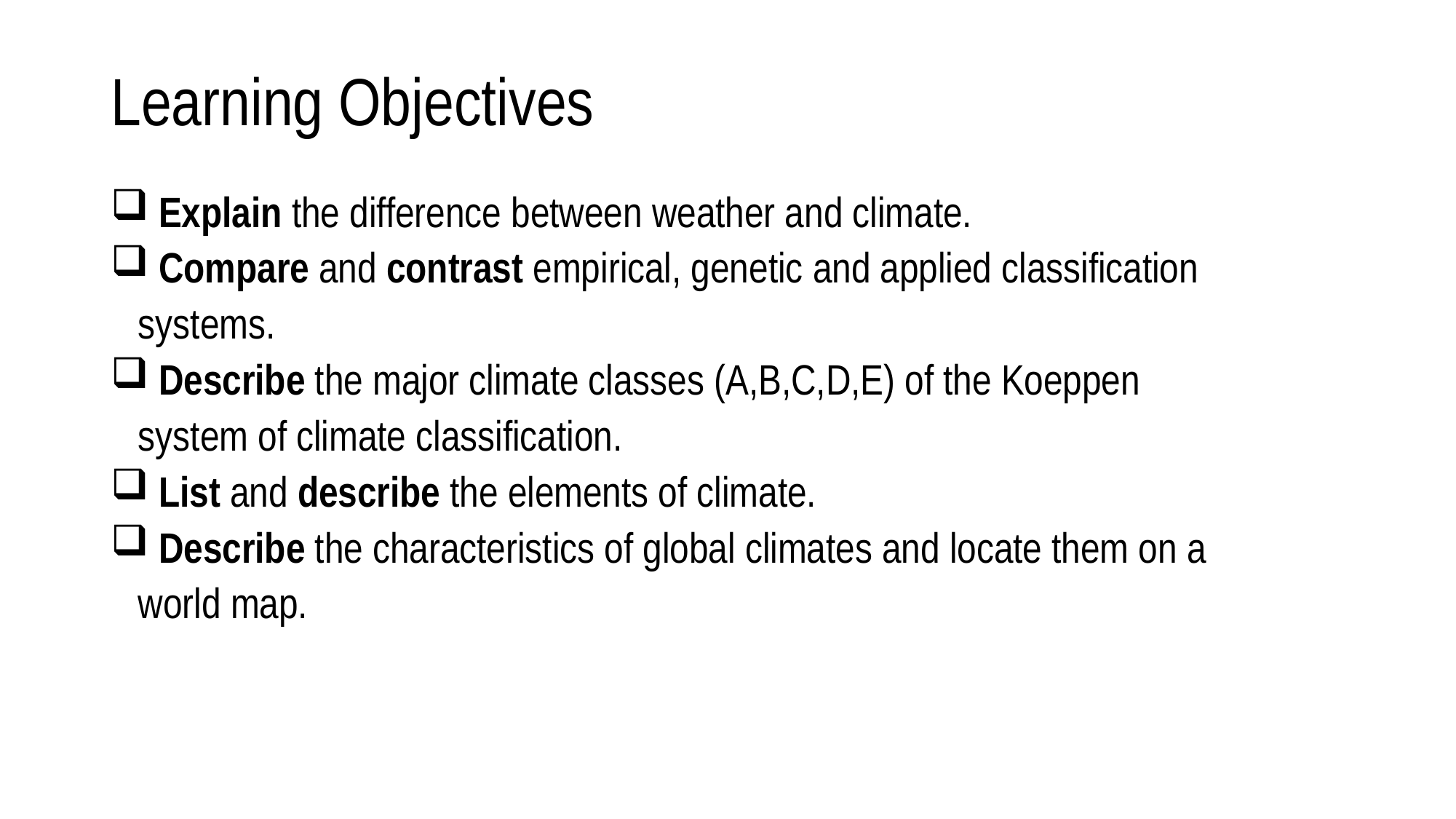

# Learning Objectives
 Explain the difference between weather and climate.
 Compare and contrast empirical, genetic and applied classification systems.
 Describe the major climate classes (A,B,C,D,E) of the Koeppen system of climate classification.
 List and describe the elements of climate.
 Describe the characteristics of global climates and locate them on a world map.